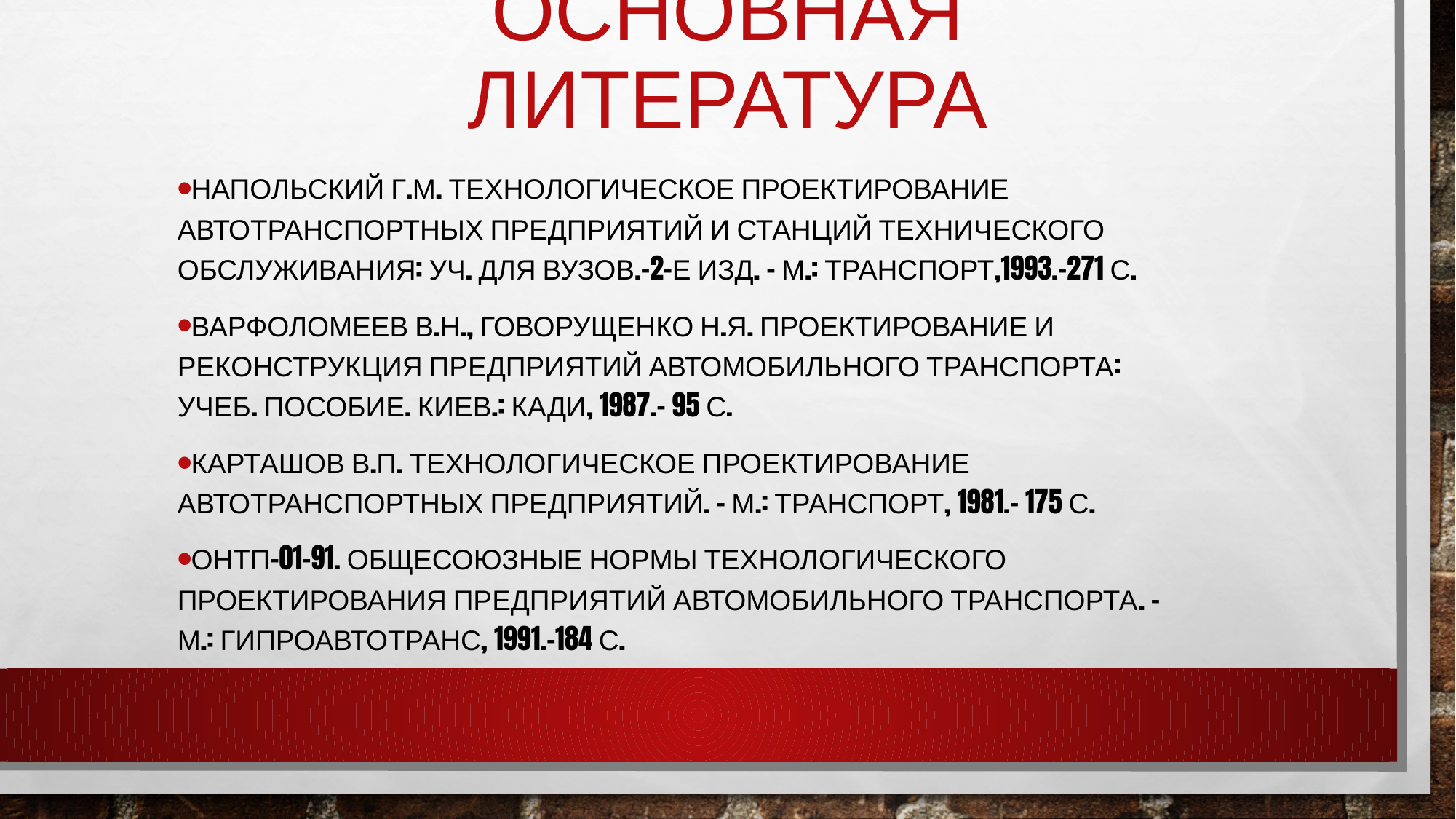

# ОСНОВНАЯ ЛИТЕРАТУРА

Напольский Г.М. Технологическое проектирование автотранспортных предприятий и станций технического обслуживания: Уч. для вузов.-2-е изд. - М.: Транспорт,1993.-271 с.
Варфоломеев В.Н., Говорущенко Н.Я. Проектирование и реконструкция предприятий автомобильного транспорта: Учеб. пособие. Киев.: КАДИ, 1987.- 95 с.
Карташов В.П. Технологическое проектирование автотранспортных предприятий. - М.: Транспорт, 1981.- 175 с.
ОНТП-01-91. Общесоюзные нормы технологического проектирования предприятий автомобильного транспорта. -М.: Гипроавтотранс, 1991.-184 с.